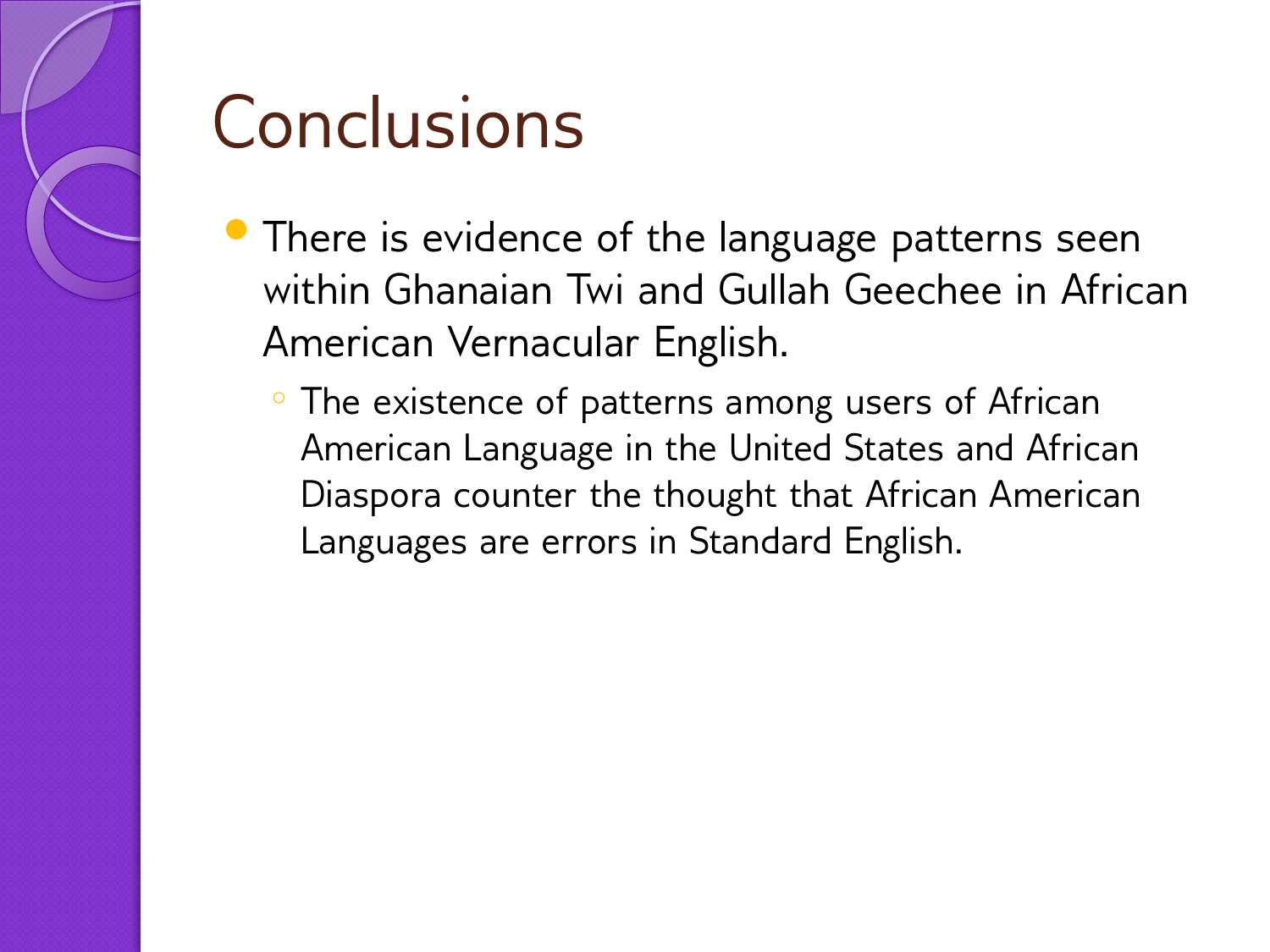

# Conclusions
There is evidence of the language patterns seen within Ghanaian Twi and Gullah Geechee in African American Vernacular English.
The existence of patterns among users of African American Language in the United States and African Diaspora counter the thought that African American Languages are errors in Standard English.